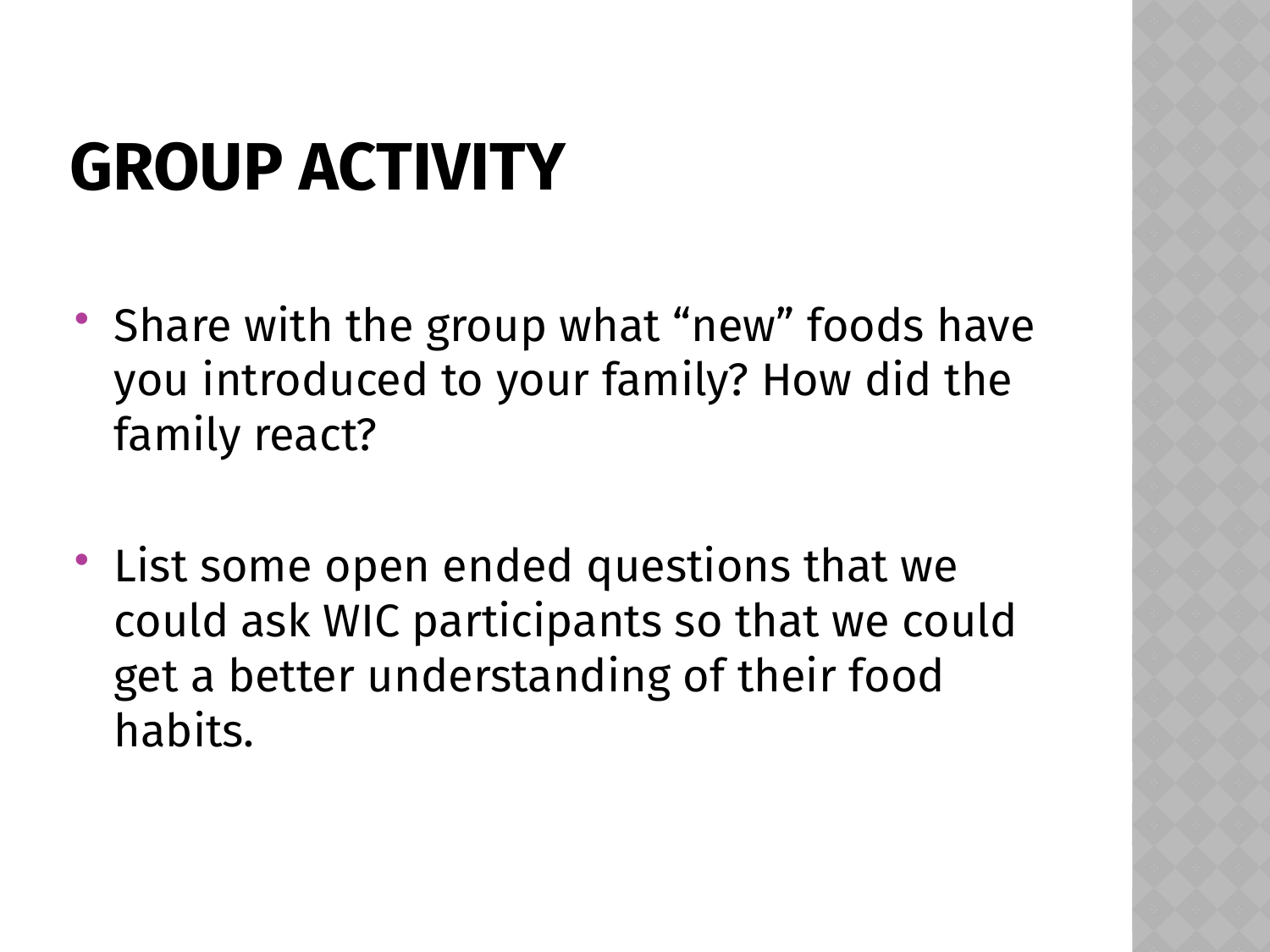

# Group Activity

Share with the group what “new” foods have you introduced to your family? How did the family react?

List some open ended questions that we could ask WIC participants so that we could get a better understanding of their food habits.